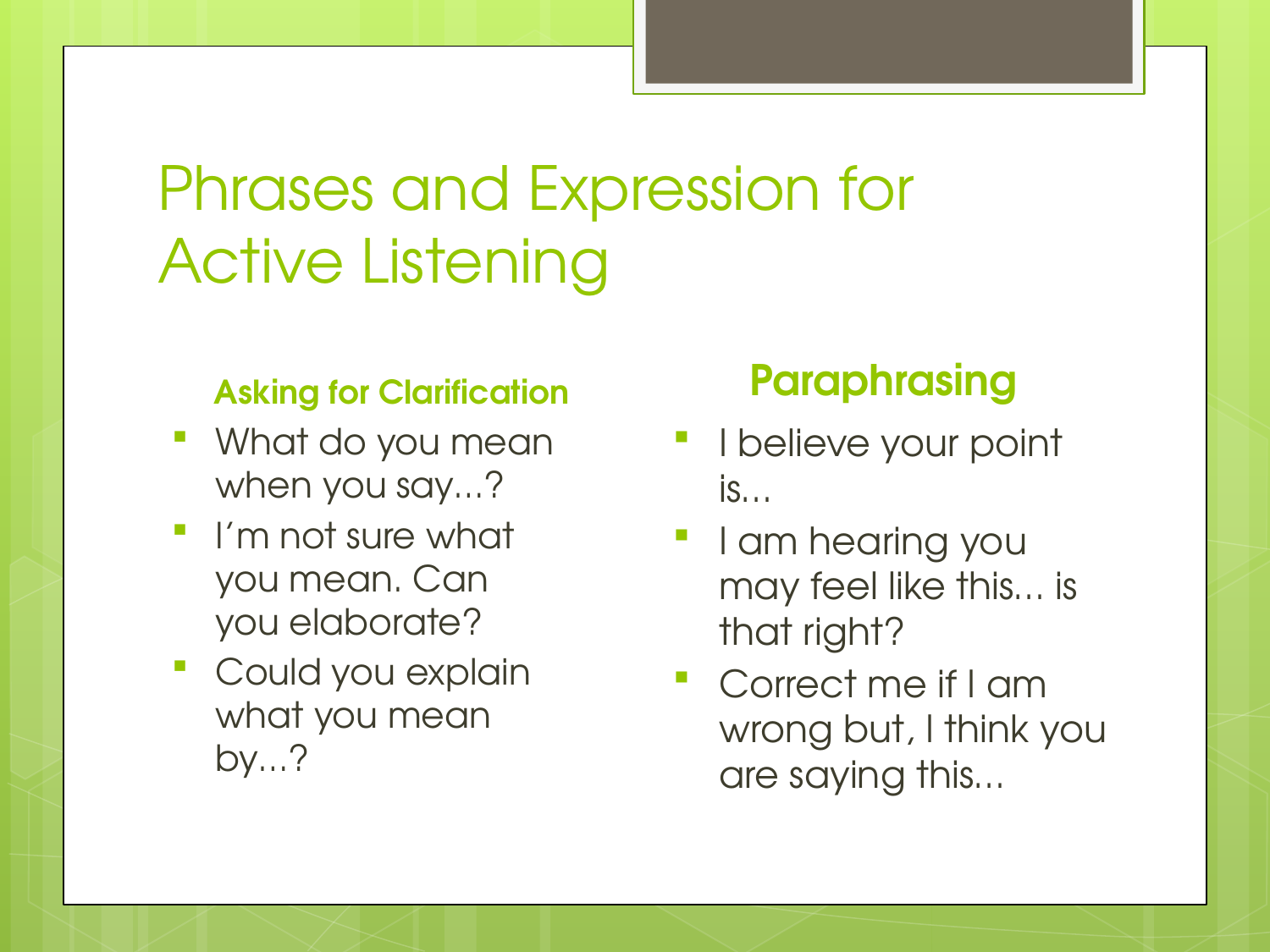

# Phrases and Expression for Active Listening
Paraphrasing
Asking for Clarification
What do you mean when you say…?
I’m not sure what you mean. Can you elaborate?
Could you explain what you mean by…?
I believe your point is…
I am hearing you may feel like this… is that right?
Correct me if I am wrong but, I think you are saying this…